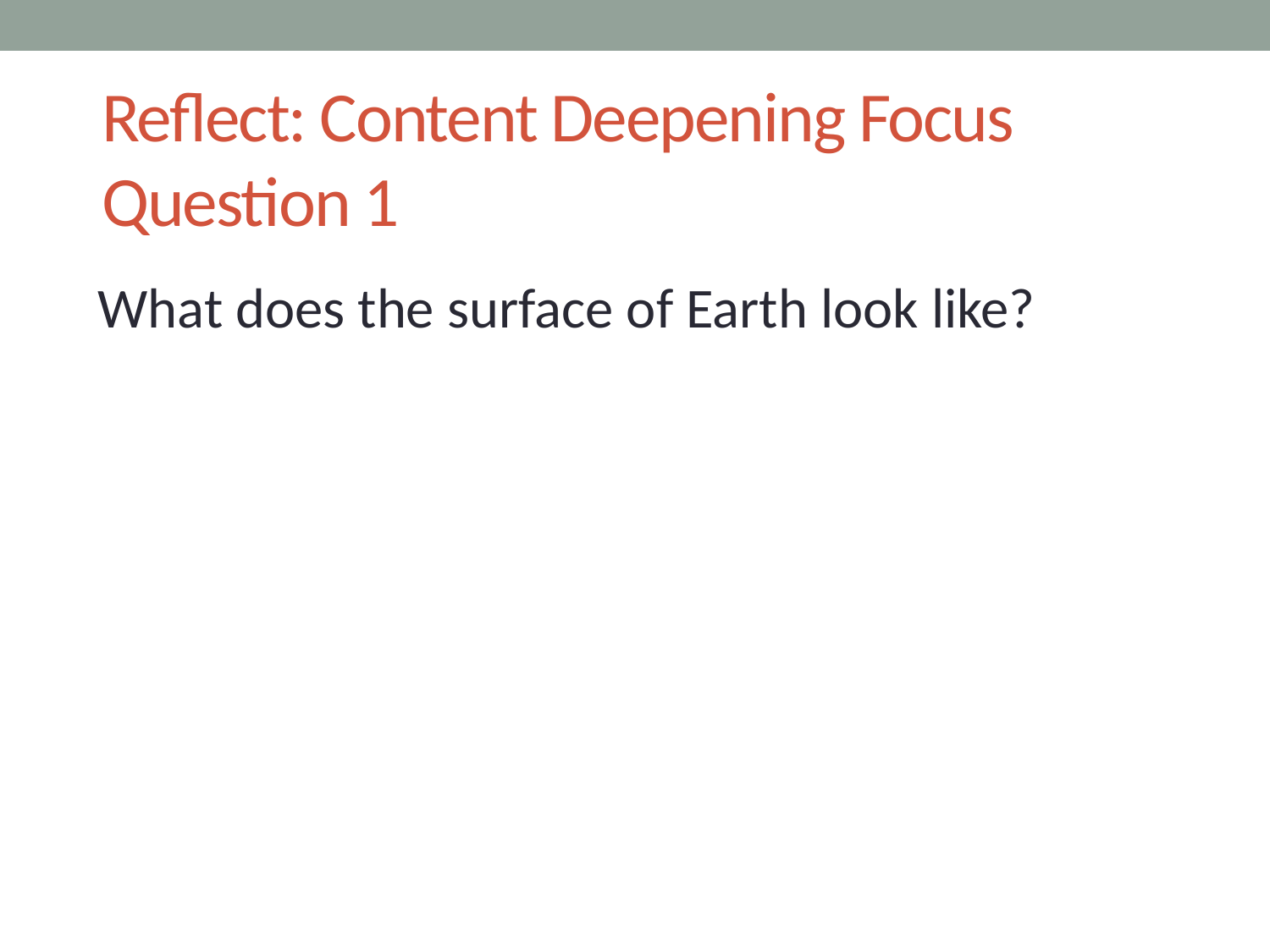

# Reflect: Content Deepening Focus Question 1
What does the surface of Earth look like?